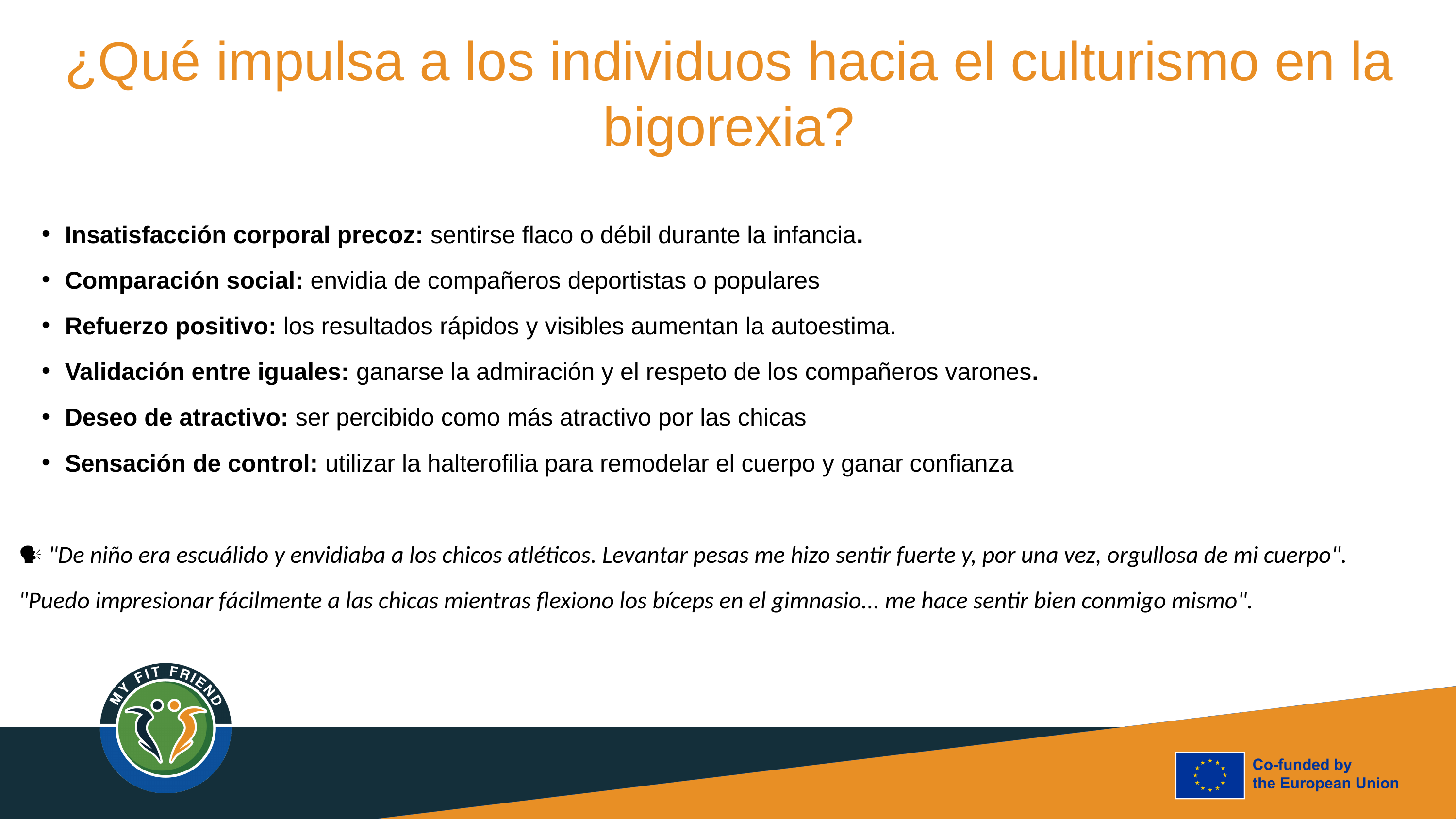

¿Qué impulsa a los individuos hacia el culturismo en la bigorexia?

Insatisfacción corporal precoz: sentirse flaco o débil durante la infancia.
Comparación social: envidia de compañeros deportistas o populares
Refuerzo positivo: los resultados rápidos y visibles aumentan la autoestima.
Validación entre iguales: ganarse la admiración y el respeto de los compañeros varones.
Deseo de atractivo: ser percibido como más atractivo por las chicas
Sensación de control: utilizar la halterofilia para remodelar el cuerpo y ganar confianza

🗣 "De niño era escuálido y envidiaba a los chicos atléticos. Levantar pesas me hizo sentir fuerte y, por una vez, orgullosa de mi cuerpo".
"Puedo impresionar fácilmente a las chicas mientras flexiono los bíceps en el gimnasio... me hace sentir bien conmigo mismo".